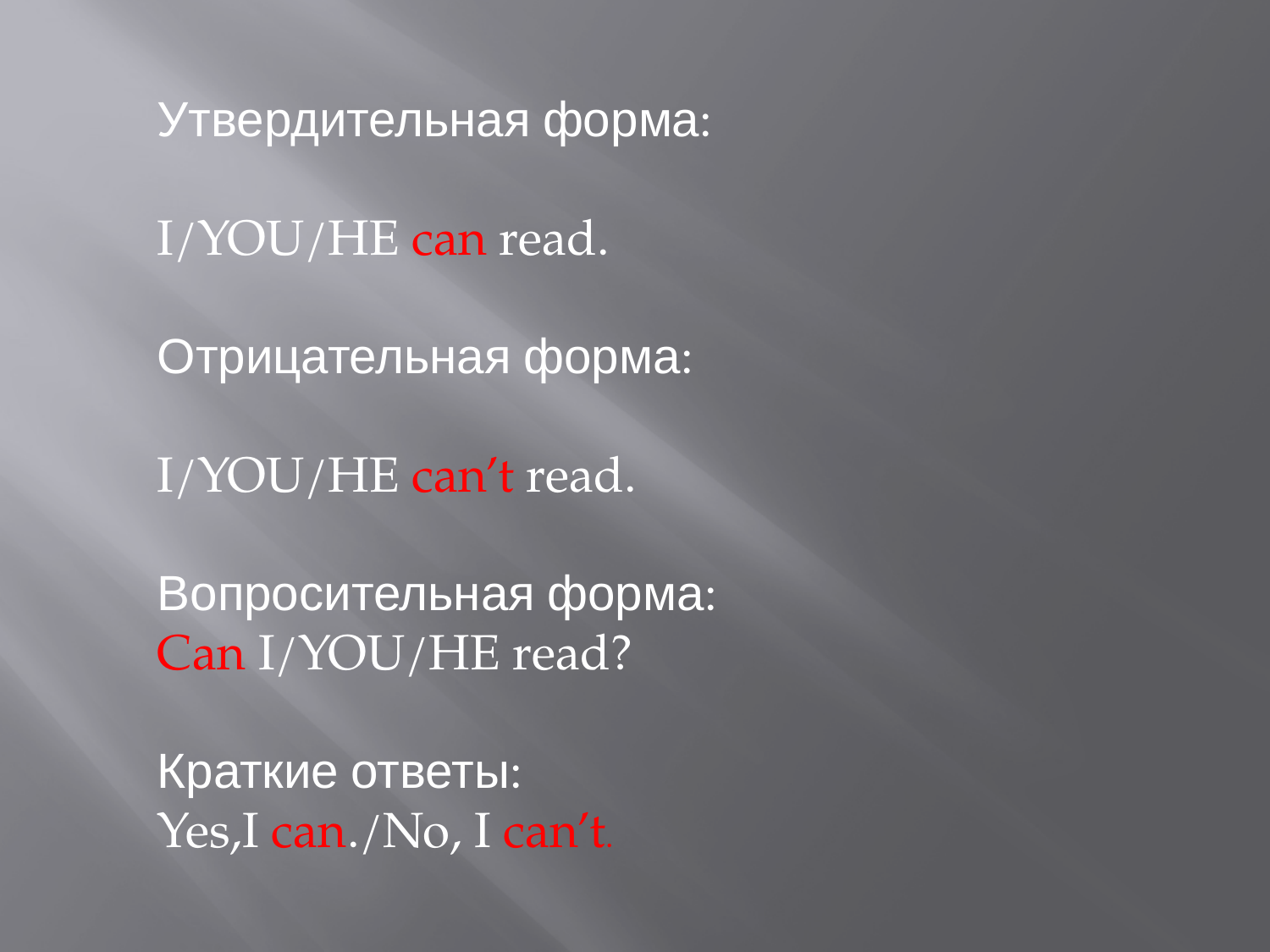

Утвердительная форма:

I/YOU/HE can read.

Отрицательная форма:

I/YOU/HE can’t read.

Вопросительная форма:
Can I/YOU/HE read?

Краткие ответы:
Yes,I can./No, I can’t.